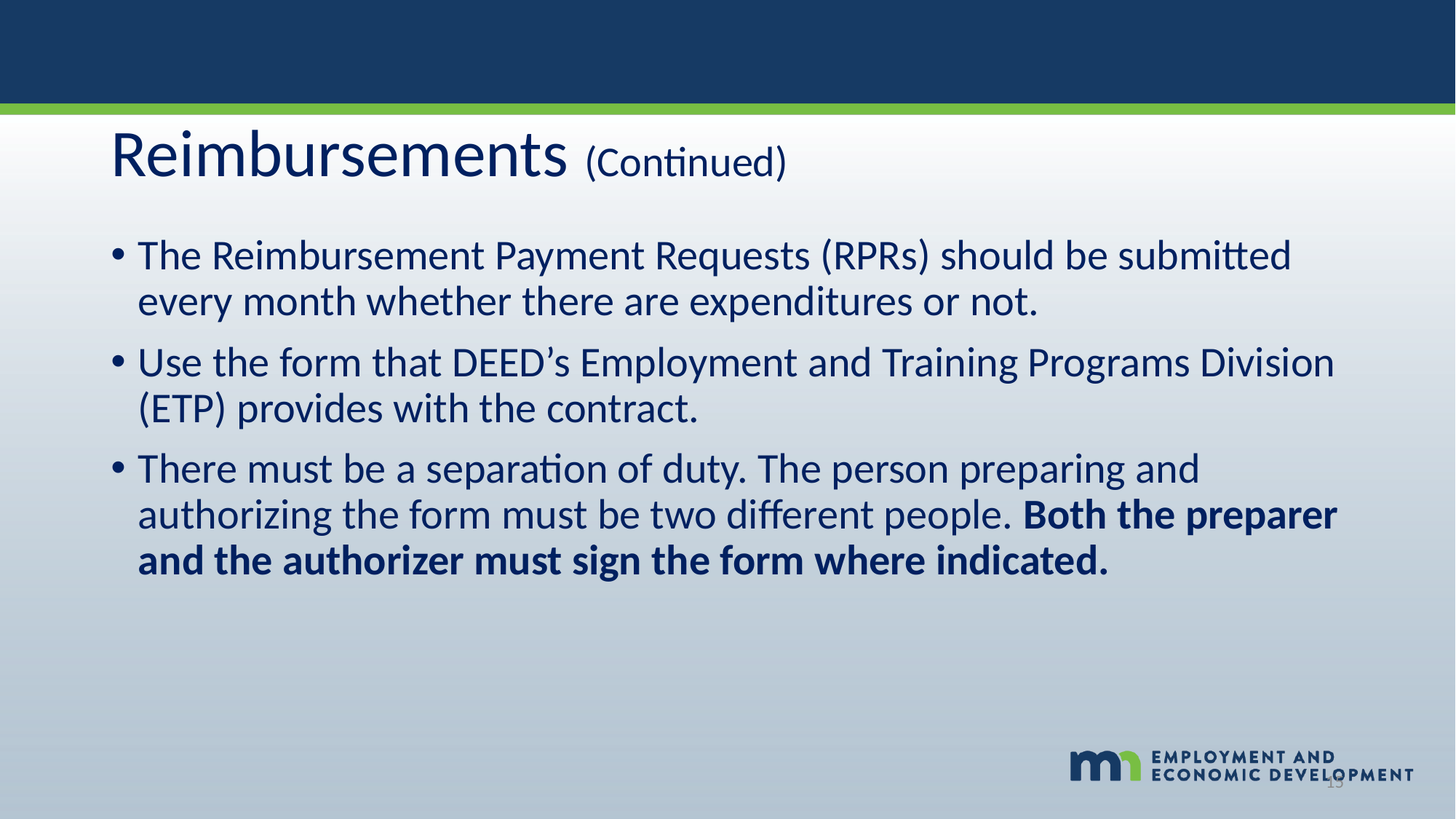

# Reimbursements (Continued)
The Reimbursement Payment Requests (RPRs) should be submitted every month whether there are expenditures or not.
Use the form that DEED’s Employment and Training Programs Division (ETP) provides with the contract.
There must be a separation of duty. The person preparing and authorizing the form must be two different people. Both the preparer and the authorizer must sign the form where indicated.

15